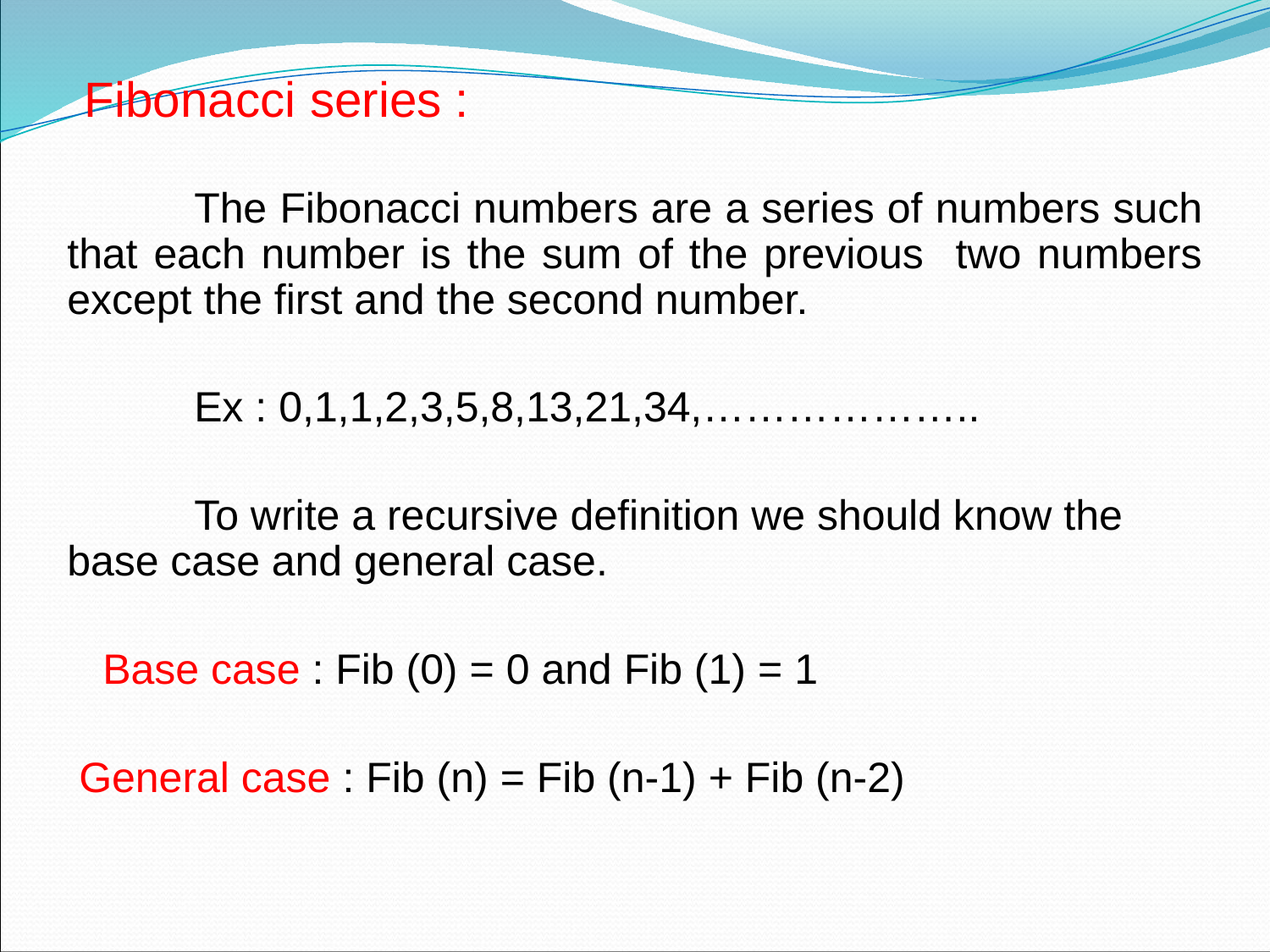

# Fibonacci series :
	The Fibonacci numbers are a series of numbers such that each number is the sum of the previous  two numbers except the first and the second number.

	Ex : 0,1,1,2,3,5,8,13,21,34,………………..

	To write a recursive definition we should know the base case and general case.

   Base case : Fib (0) = 0 and Fib (1) = 1

 General case : Fib (n) = Fib (n-1) + Fib (n-2)